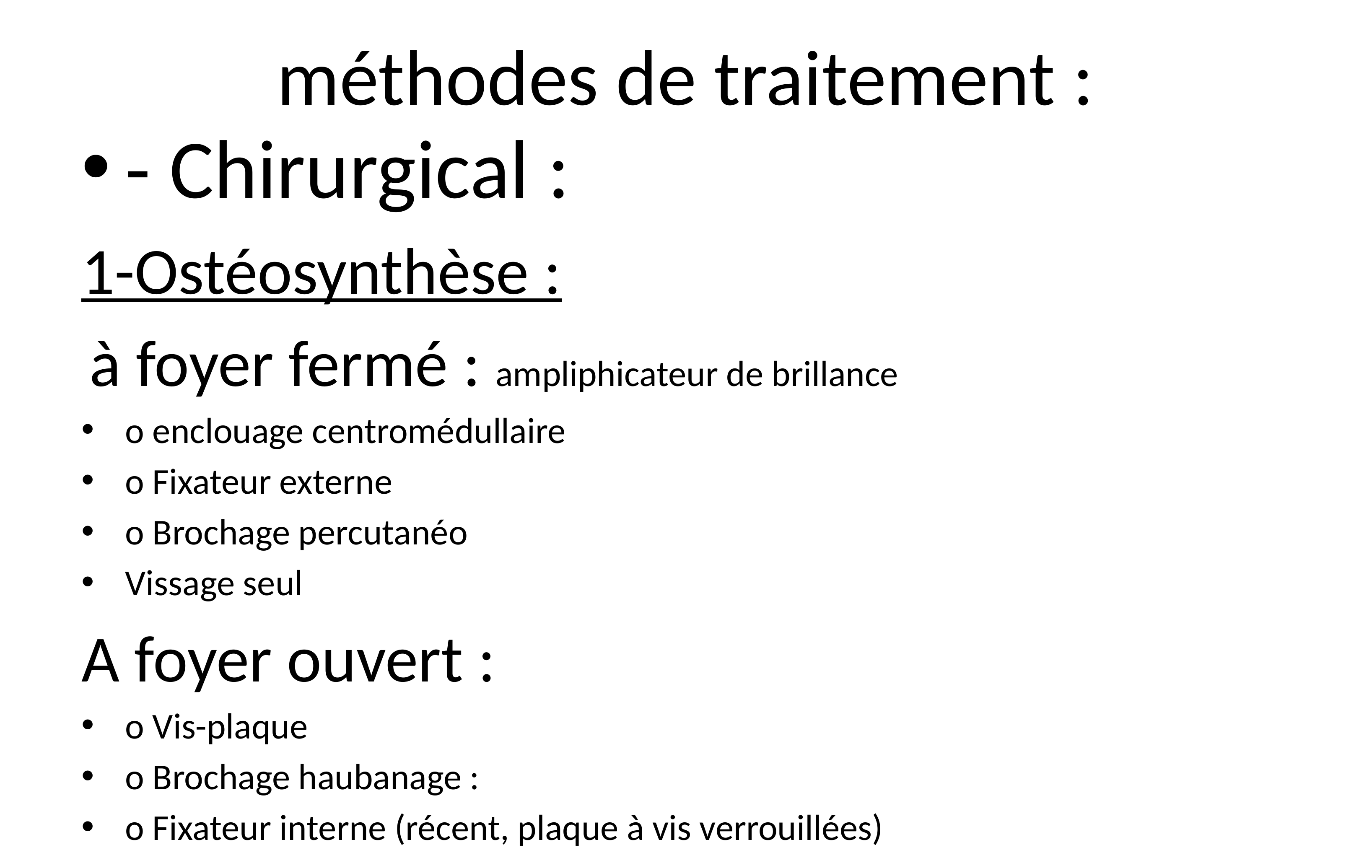

# méthodes de traitement :
- Chirurgical :
1-Ostéosynthèse :
 à foyer fermé : ampliphicateur de brillance
o enclouage centromédullaire
o Fixateur externe
o Brochage percutanéo
Vissage seul
A foyer ouvert :
o Vis-plaque
o Brochage haubanage :
o Fixateur interne (récent, plaque à vis verrouillées)